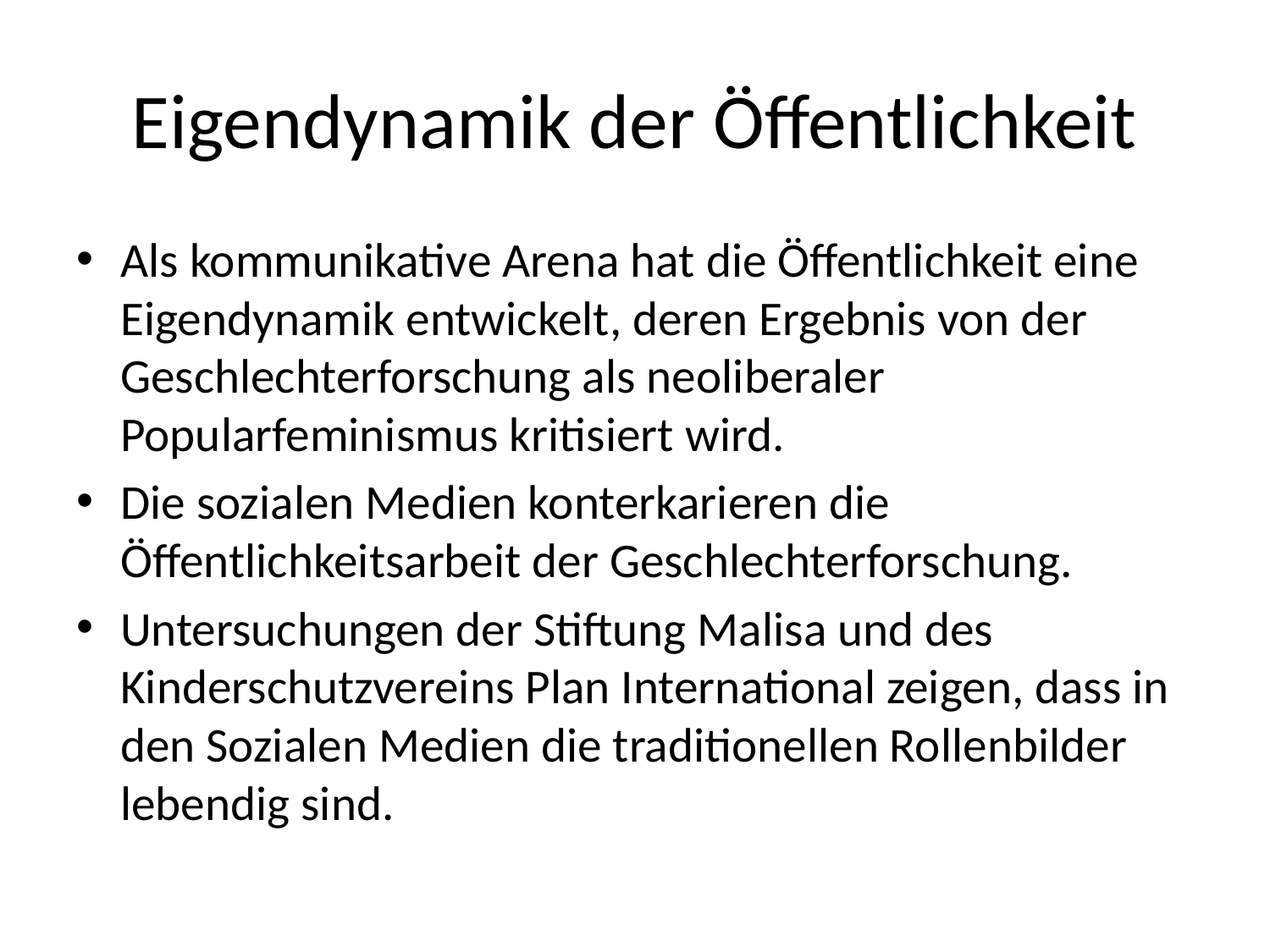

# Eigendynamik der Öffentlichkeit
Als kommunikative Arena hat die Öffentlichkeit eine Eigendynamik entwickelt, deren Ergebnis von der Geschlechterforschung als neoliberaler Popularfeminismus kritisiert wird.
Die sozialen Medien konterkarieren die Öffentlichkeitsarbeit der Geschlechterforschung.
Untersuchungen der Stiftung Malisa und des Kinderschutzvereins Plan International zeigen, dass in den Sozialen Medien die traditionellen Rollenbilder lebendig sind.